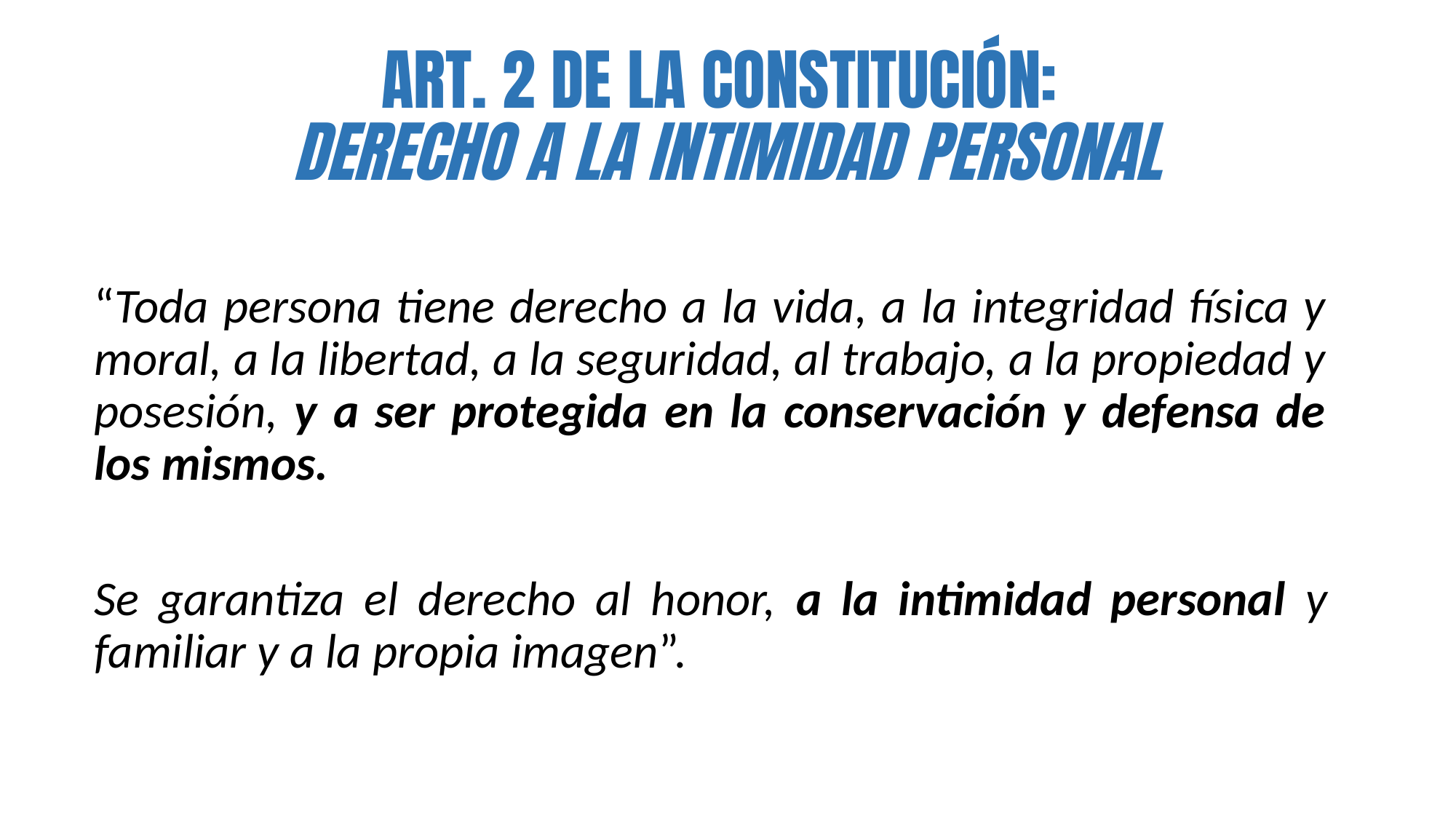

# ART. 2 DE LA CONSTITUCIÓN: DERECHO A LA INTIMIDAD PERSONAL

“Toda persona tiene derecho a la vida, a la integridad física y moral, a la libertad, a la seguridad, al trabajo, a la propiedad y posesión, y a ser protegida en la conservación y defensa de los mismos.

Se garantiza el derecho al honor, a la intimidad personal y familiar y a la propia imagen”.